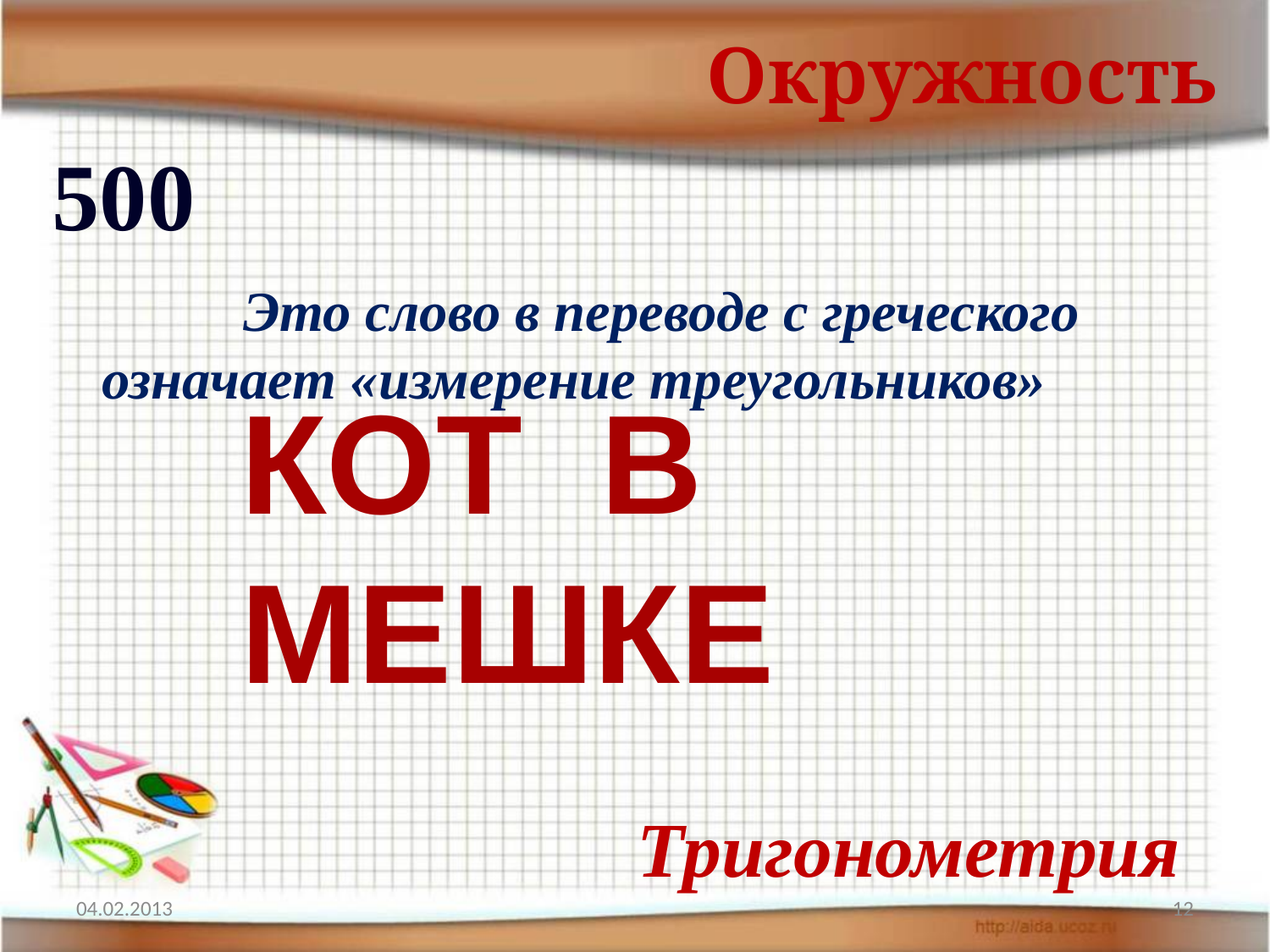

Окружность
500
	 Это слово в переводе с греческого означает «измерение треугольников»

КОТ  В  МЕШКЕ
Тригонометрия
04.02.2013
12